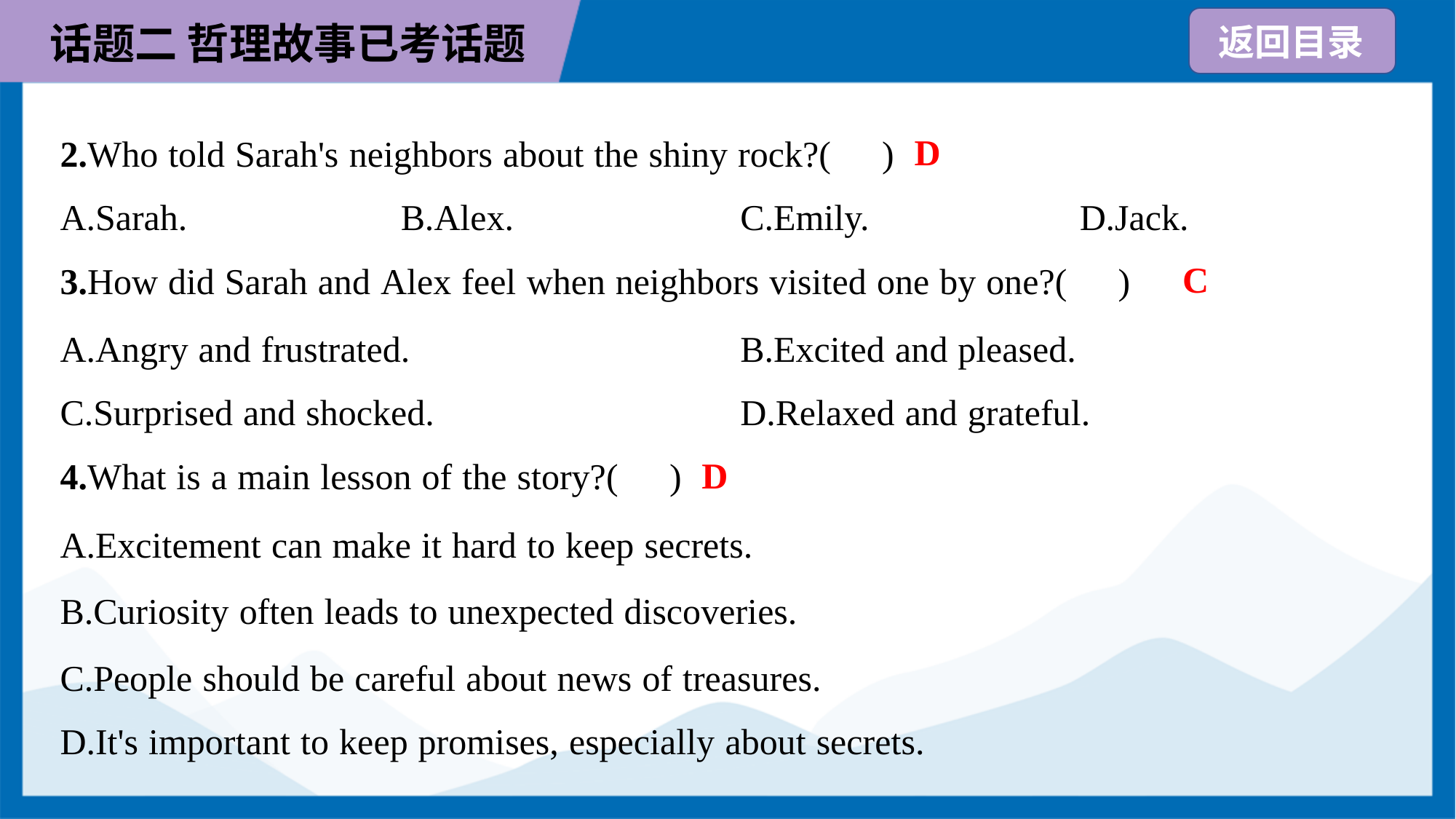

D
2.Who told Sarah's neighbors about the shiny rock?(     )
A.Sarah.	B.Alex.	C.Emily.	D.Jack.
C
3.How did Sarah and Alex feel when neighbors visited one by one?(     )
A.Angry and frustrated.	B.Excited and pleased.
C.Surprised and shocked.	D.Relaxed and grateful.
D
4.What is a main lesson of the story?(     )
A.Excitement can make it hard to keep secrets.
B.Curiosity often leads to unexpected discoveries.
C.People should be careful about news of treasures.
D.It's important to keep promises, especially about secrets.